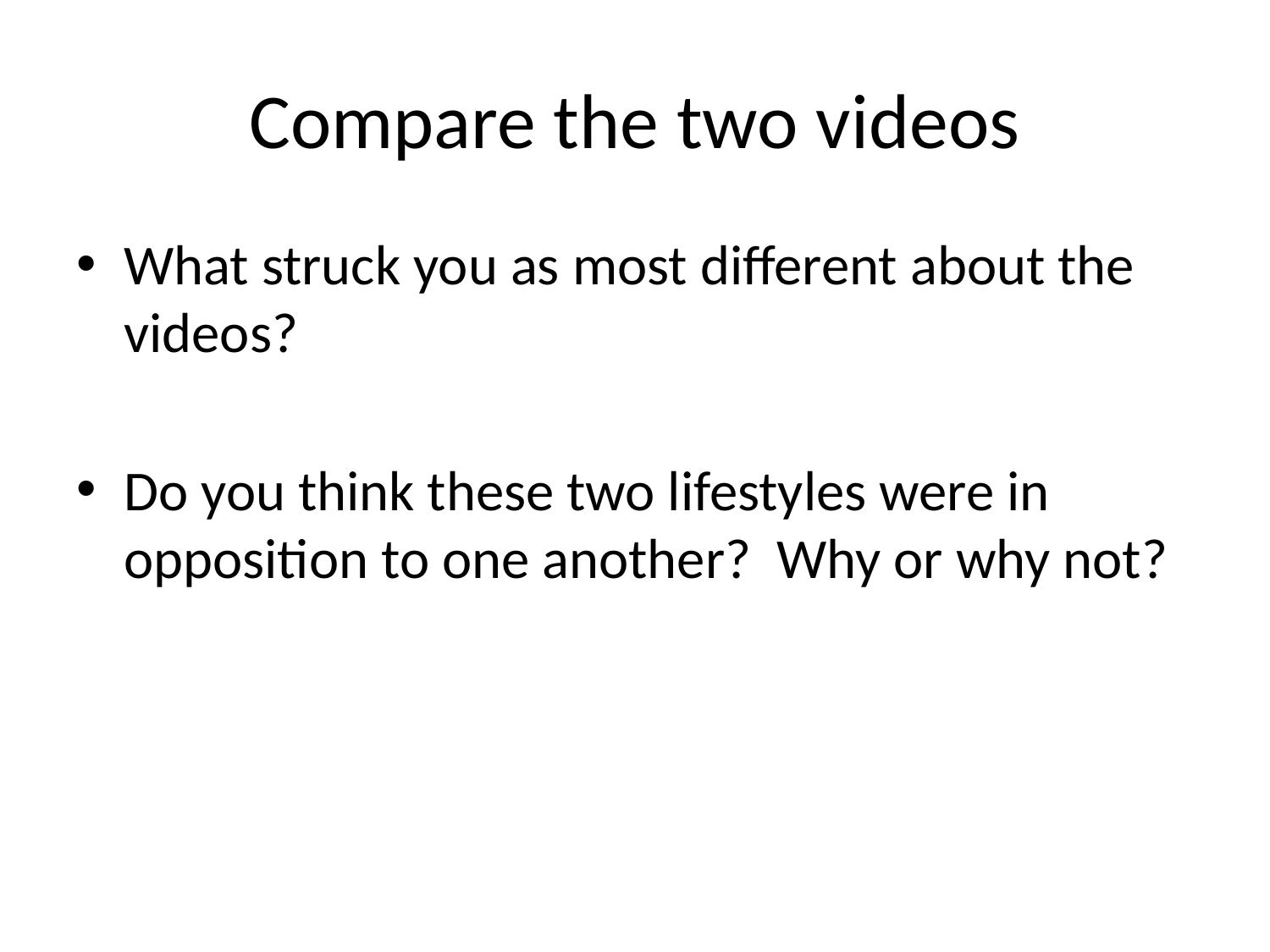

# Compare the two videos
What struck you as most different about the videos?

Do you think these two lifestyles were in opposition to one another?  Why or why not?